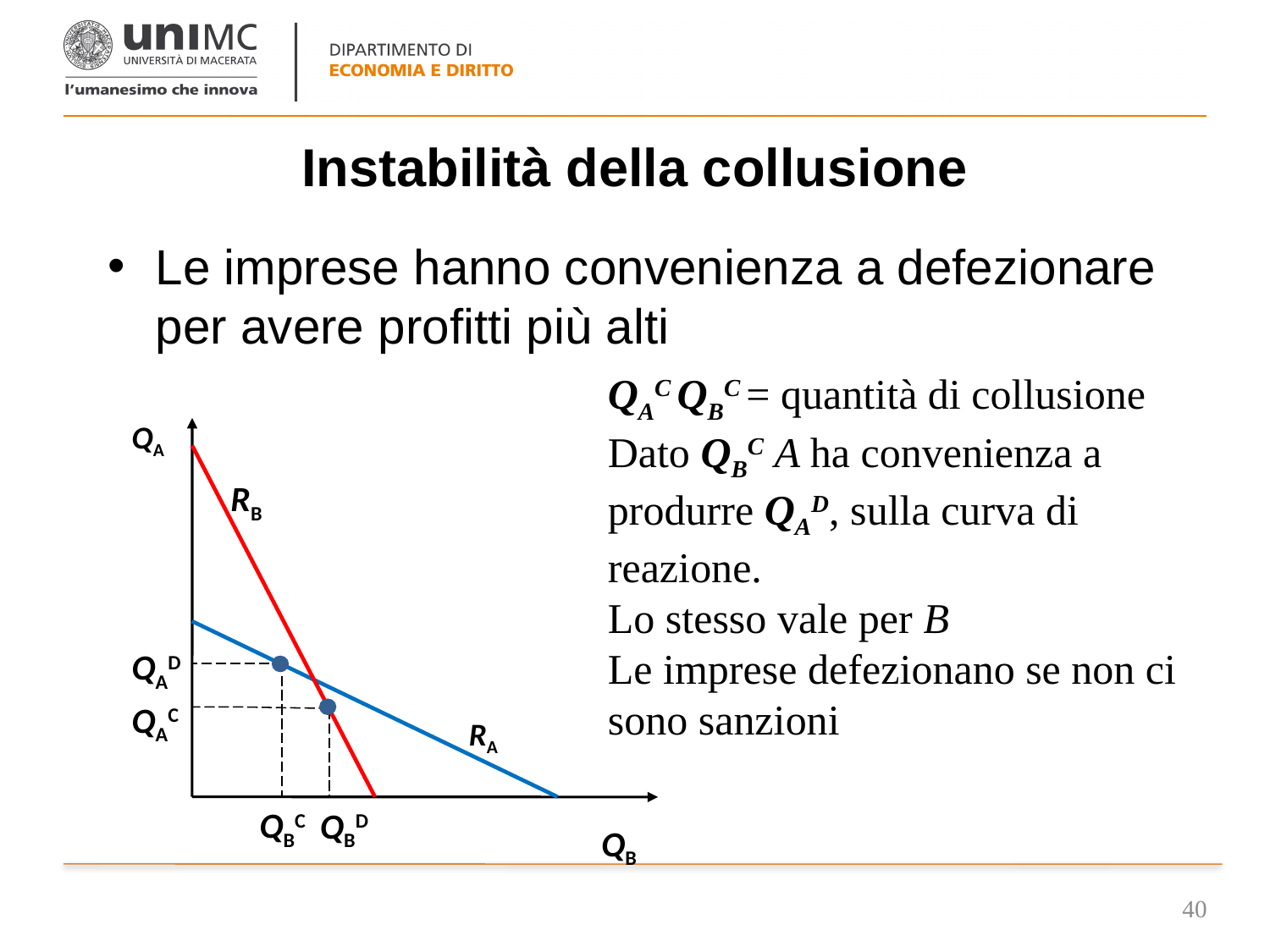

# Instabilità della collusione
Le imprese hanno convenienza a defezionare per avere profitti più alti
QAC QBC = quantità di collusione
Dato QBC A ha convenienza a produrre QAD, sulla curva di reazione.
Lo stesso vale per B
Le imprese defezionano se non ci sono sanzioni
QA
RB
QAD

QAC

RA

QBC
QBD
QB
40